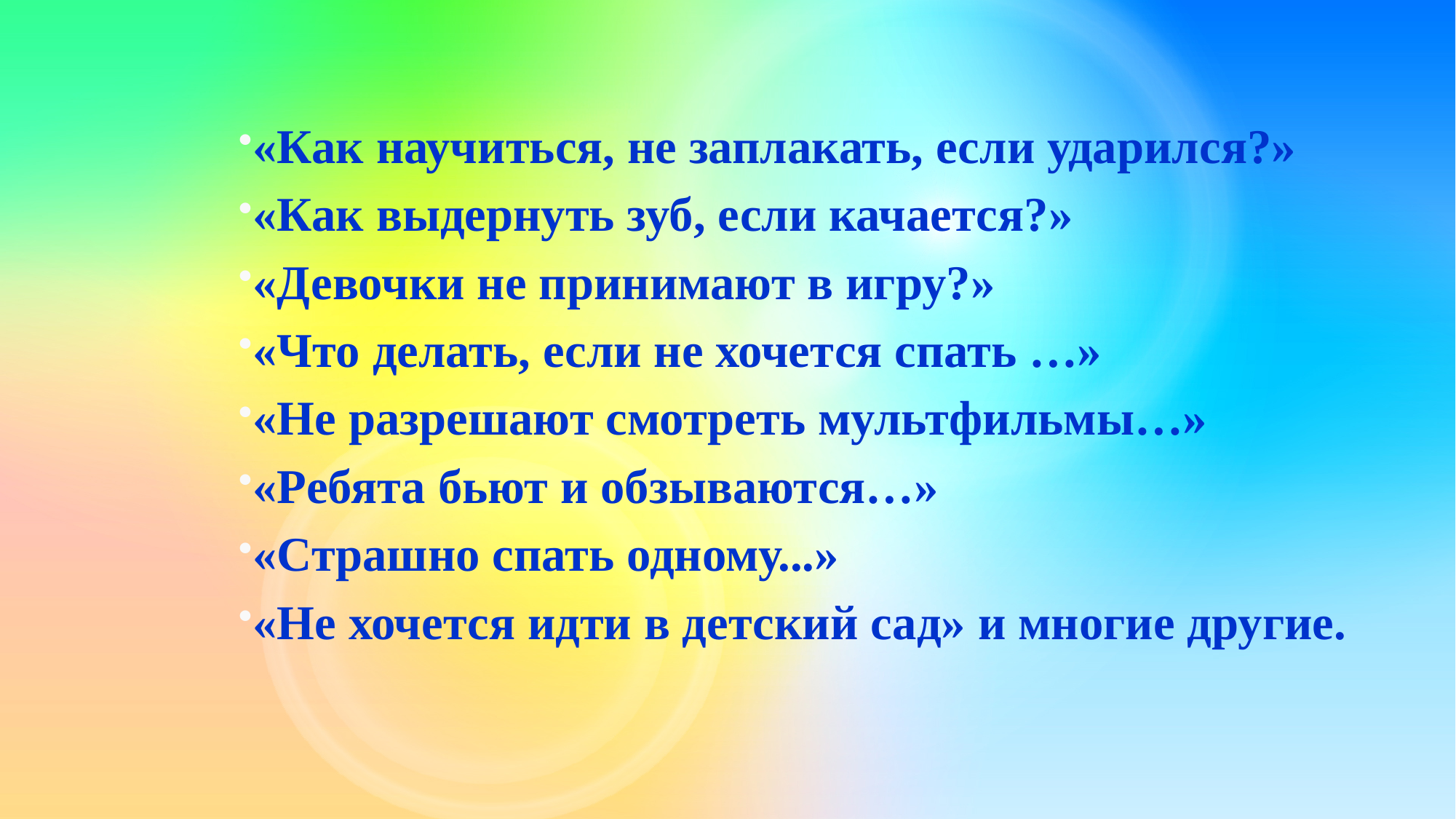

«Как научиться, не заплакать, если ударился?»
«Как выдернуть зуб, если качается?»
«Девочки не принимают в игру?»
«Что делать, если не хочется спать …»
«Не разрешают смотреть мультфильмы…»
«Ребята бьют и обзываются…»
«Страшно спать одному...»
«Не хочется идти в детский сад» и многие другие.